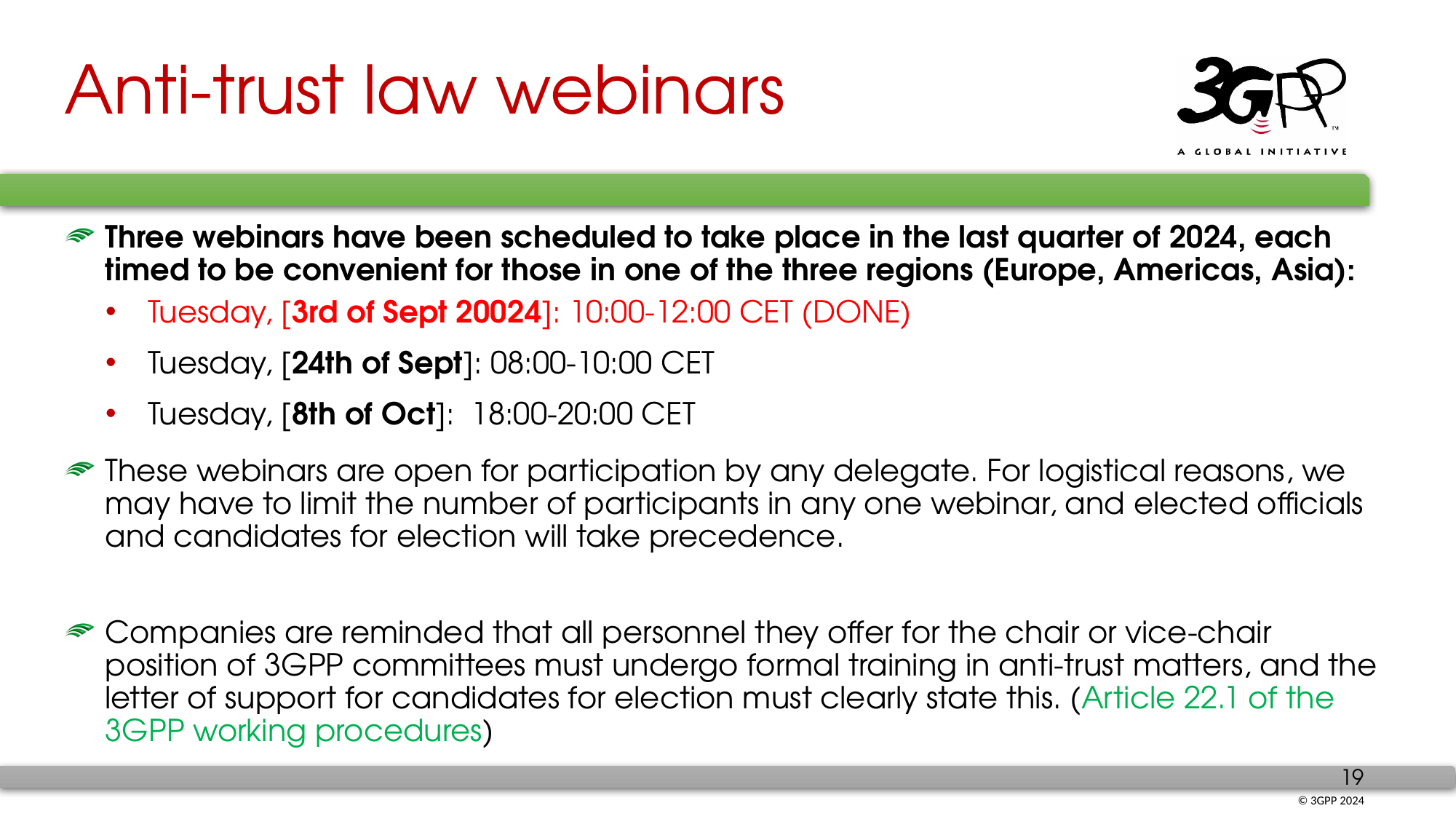

# Anti-trust law webinars
Three webinars have been scheduled to take place in the last quarter of 2024, each timed to be convenient for those in one of the three regions (Europe, Americas, Asia):
Tuesday, [3rd of Sept 20024]: 10:00-12:00 CET (DONE)
Tuesday, [24th of Sept]: 08:00-10:00 CET
Tuesday, [8th of Oct]:  18:00-20:00 CET
These webinars are open for participation by any delegate. For logistical reasons, we may have to limit the number of participants in any one webinar, and elected officials and candidates for election will take precedence.

Companies are reminded that all personnel they offer for the chair or vice-chair position of 3GPP committees must undergo formal training in anti-trust matters, and the letter of support for candidates for election must clearly state this. (Article 22.1 of the 3GPP working procedures)